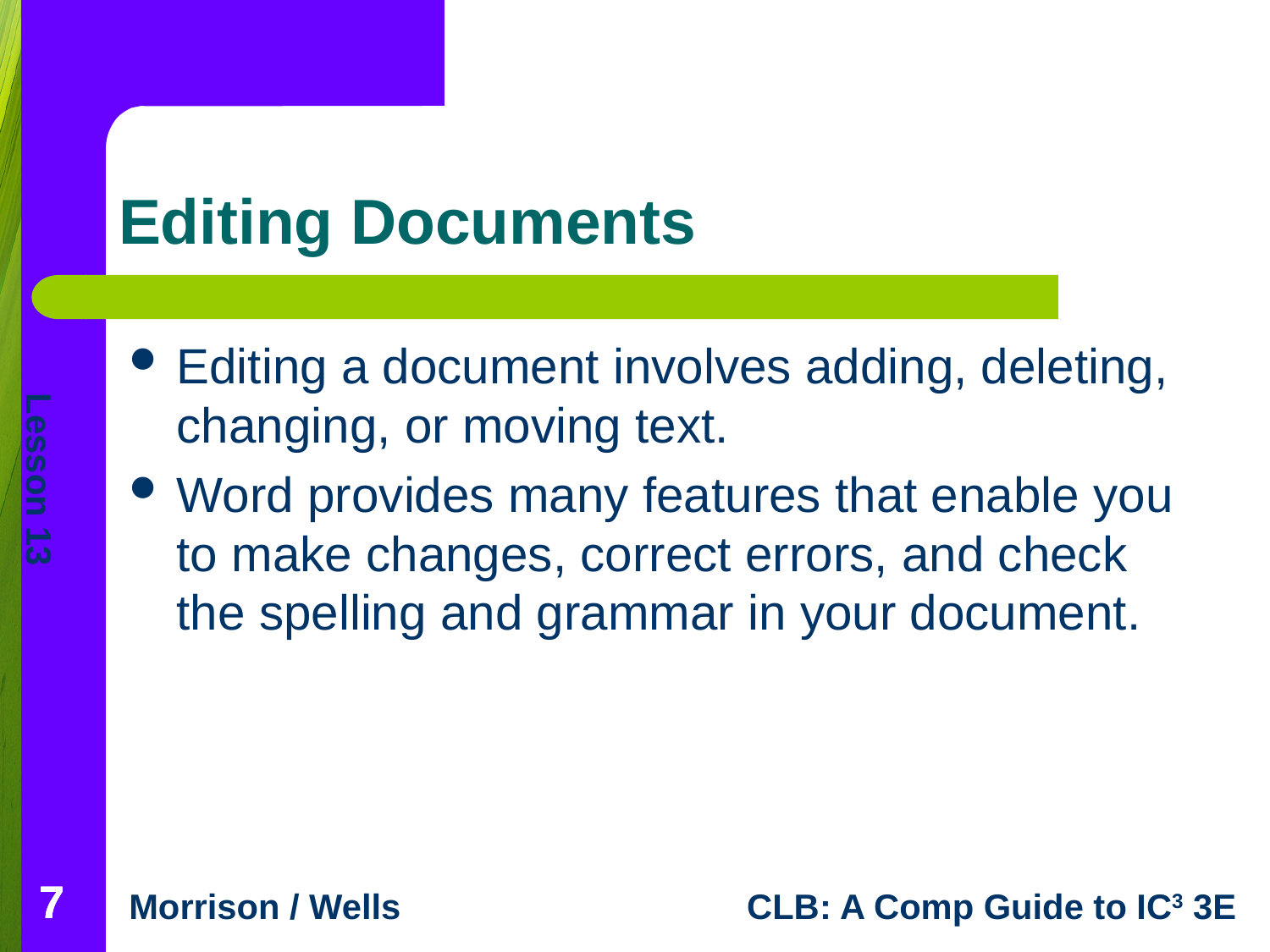

# Editing Documents
Editing a document involves adding, deleting, changing, or moving text.
Word provides many features that enable you to make changes, correct errors, and check the spelling and grammar in your document.
7
7
7